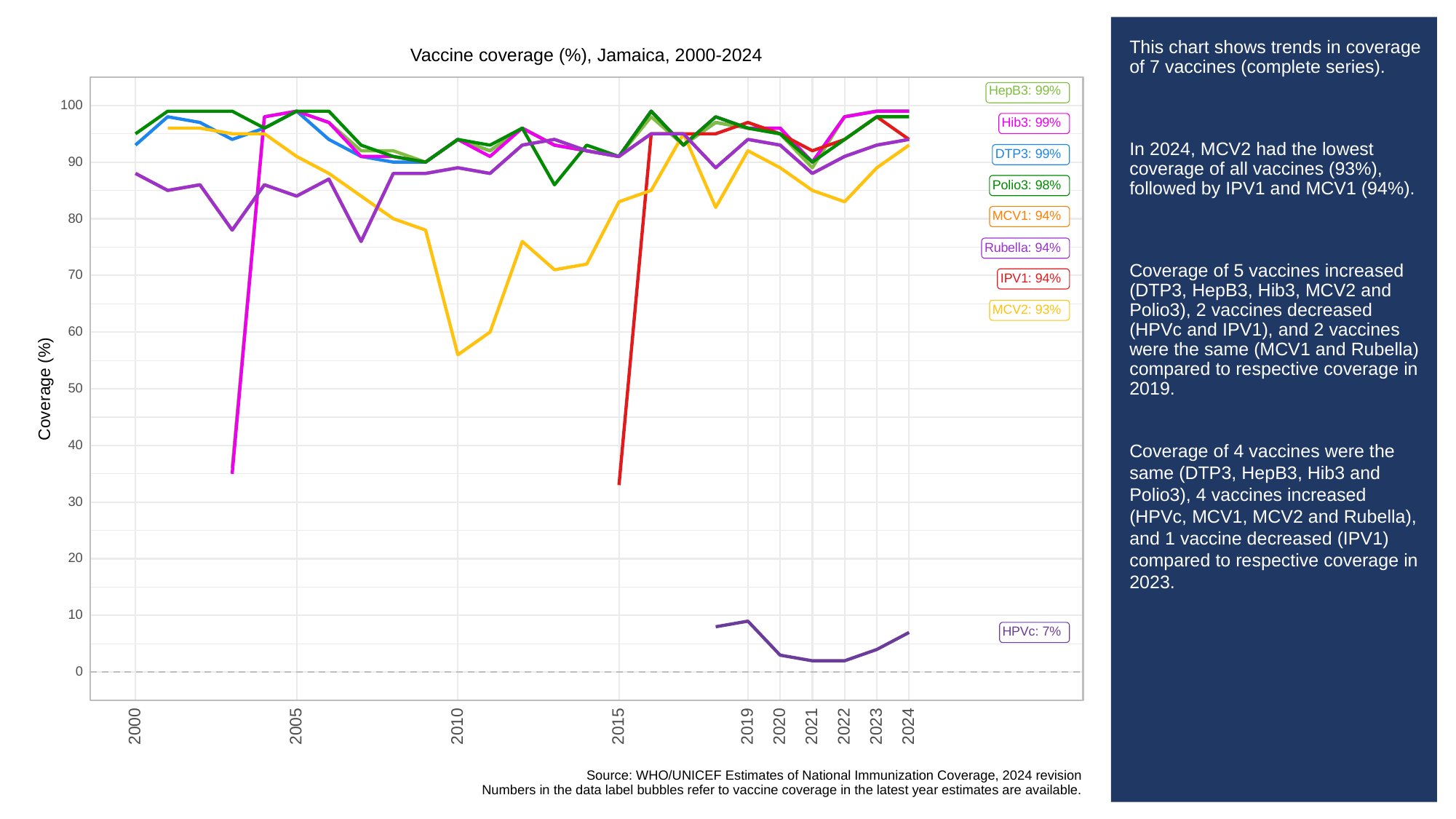

# This chart shows trends in coverage of 7 vaccines (complete series).

In 2024, MCV2 had the lowest coverage of all vaccines (93%), followed by IPV1 and MCV1 (94%).

Coverage of 5 vaccines increased (DTP3, HepB3, Hib3, MCV2 and Polio3), 2 vaccines decreased (HPVc and IPV1), and 2 vaccines were the same (MCV1 and Rubella) compared to respective coverage in 2019.

Coverage of 4 vaccines were the same (DTP3, HepB3, Hib3 and Polio3), 4 vaccines increased (HPVc, MCV1, MCV2 and Rubella), and 1 vaccine decreased (IPV1) compared to respective coverage in 2023.

Vaccine coverage (%), Jamaica, 2000-2024

HepB3: 99%

100

Hib3: 99%

DTP3: 99%
90

Polio3: 98%

MCV1: 94%
80

Rubella: 94%

70
IPV1: 94%

MCV2: 93%
60

Coverage (%)
50

40

30

20

10

HPVc: 7%

0

2023
2000
2005
2010
2015
2019
2020
2021
2022
2024
Source: WHO/UNICEF Estimates of National Immunization Coverage, 2024 revision
Numbers in the data label bubbles refer to vaccine coverage in the latest year estimates are available.